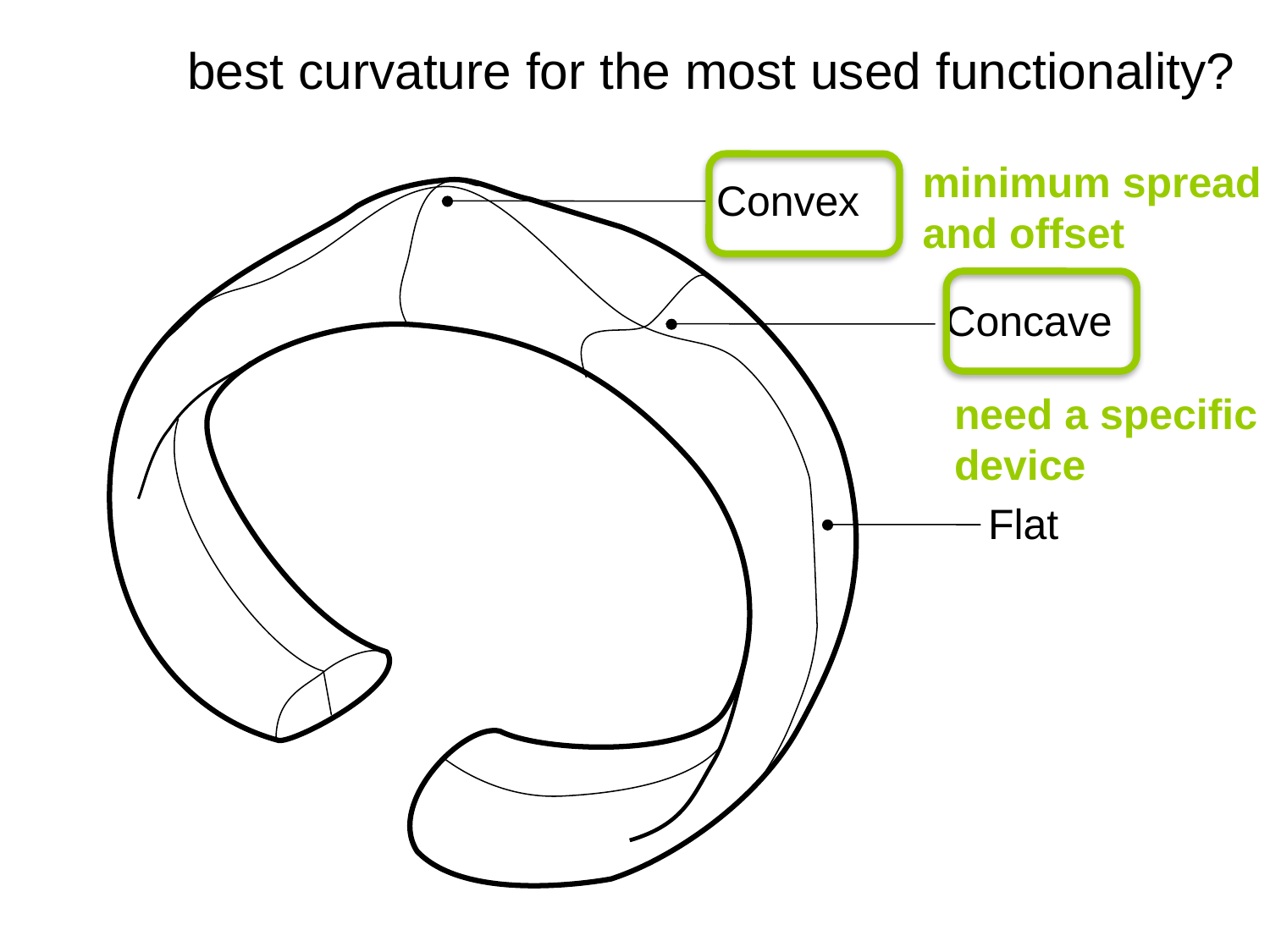

best curvature for the most used functionality?
minimum spread and offset

Convex

Concave

Flat

need a specific device